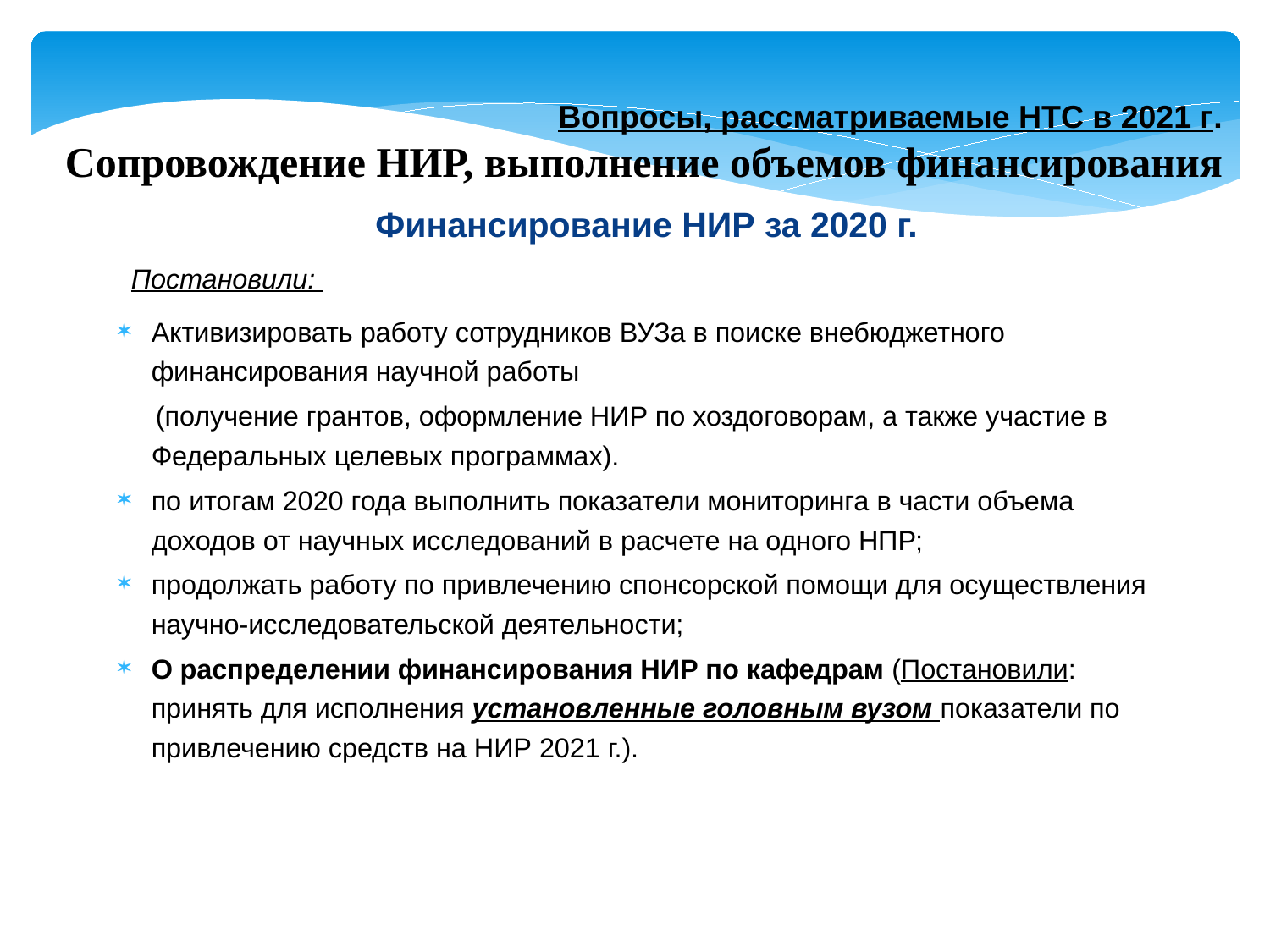

Вопросы, рассматриваемые НТС в 2021 г.
Сопровождение НИР, выполнение объемов финансирования
Финансирование НИР за 2020 г.
Постановили:
Активизировать работу сотрудников ВУЗа в поиске внебюджетного финансирования научной работы
     (получение грантов, оформление НИР по хоздоговорам, а также участие в Федеральных целевых программах).
по итогам 2020 года выполнить показатели мониторинга в части объема доходов от научных исследований в расчете на одного НПР;
продолжать работу по привлечению спонсорской помощи для осуществления научно-исследовательской деятельности;
О распределении финансирования НИР по кафедрам (Постановили: принять для исполнения установленные головным вузом показатели по привлечению средств на НИР 2021 г.).